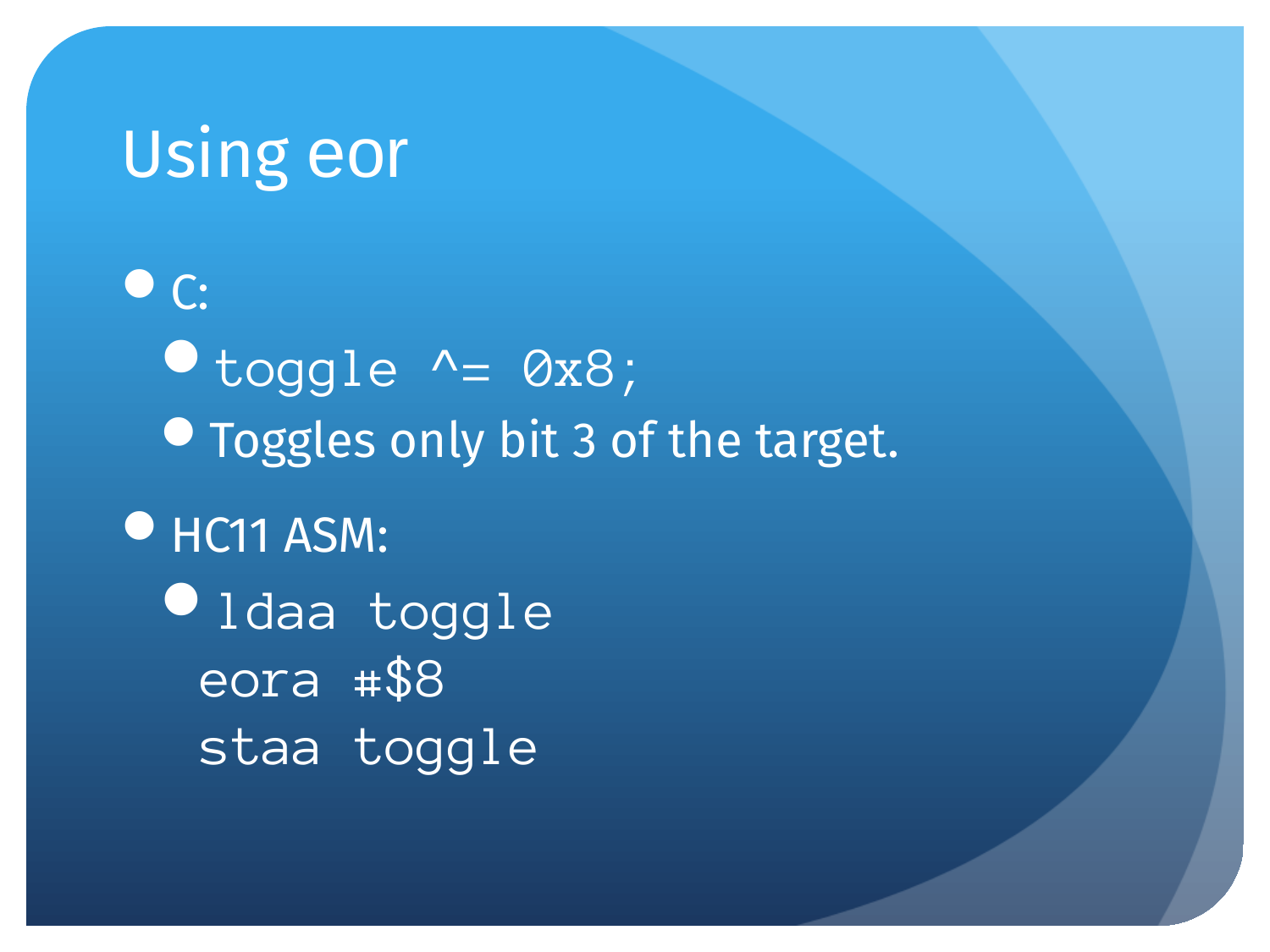

# Using eor
C:
toggle ^= 0x8;
Toggles only bit 3 of the target.
HC11 ASM:
ldaa toggle
eora #$8
staa toggle